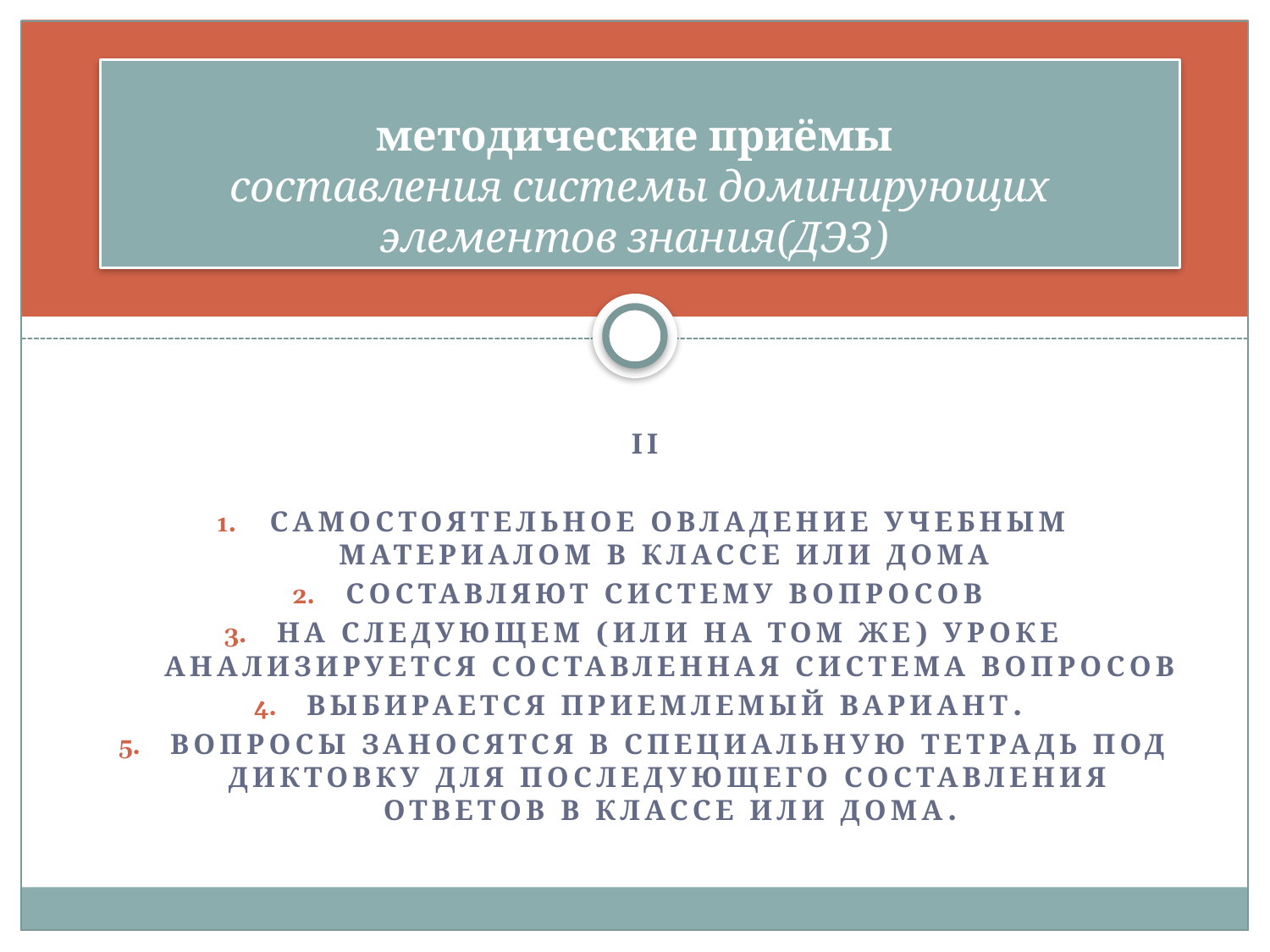

# методические приёмы составления системы доминирующих элементов знания(ДЭЗ)

ІІ

самостоятельное овладение учебным материалом в классе или дома
составляют систему вопросов
На следующем (или на том же) уроке анализируется составленная система вопросов
выбирается приемлемый вариант.
вопросы заносятся в специальную тетрадь под диктовку для последующего составления ответов в классе или дома.